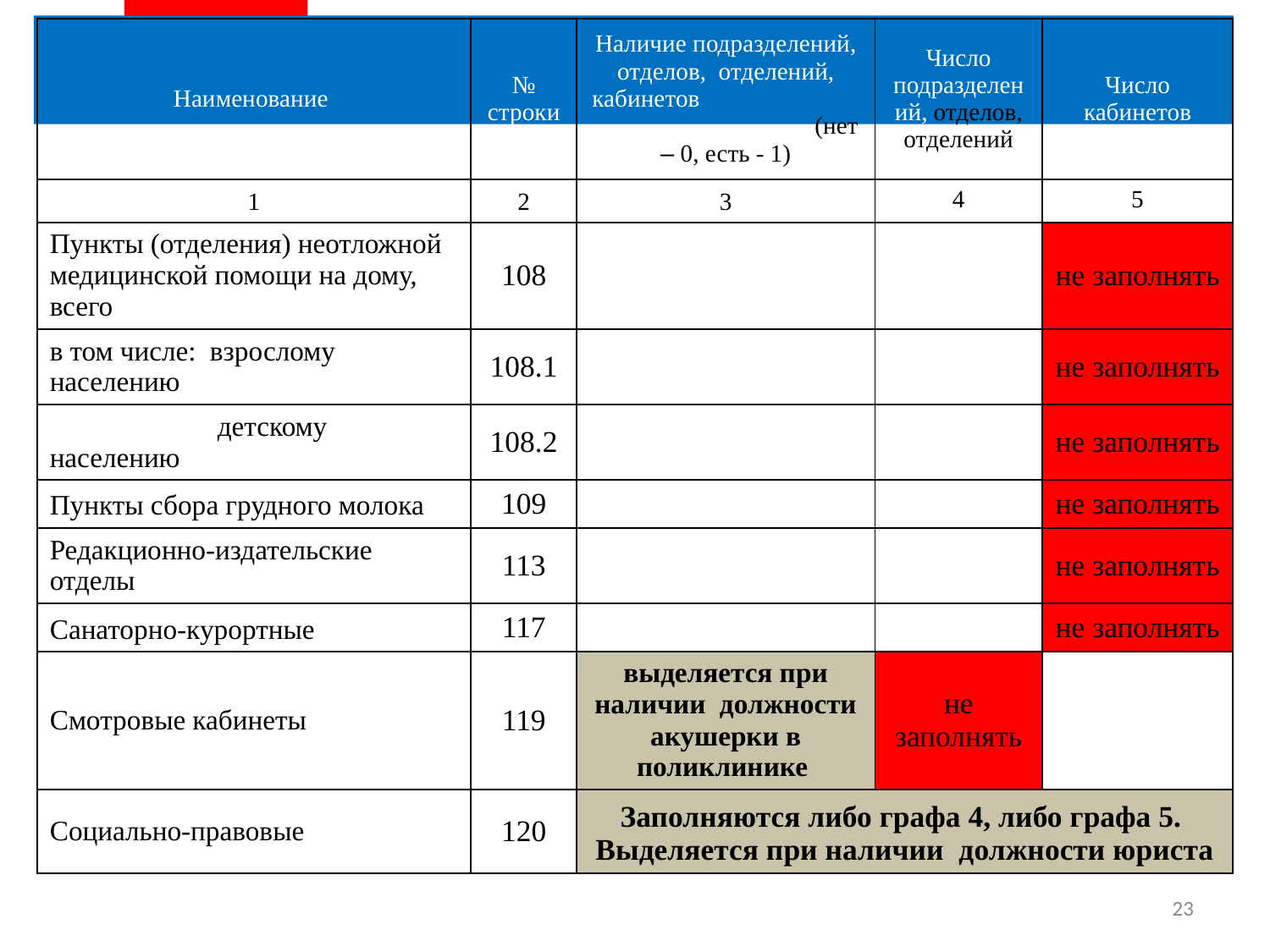

| Наименование | № строки | Наличие подразделений, отделов, отделений, кабинетов (нет – 0, есть - 1) | Число подразделений, отделов, отделений | Число кабинетов |
| --- | --- | --- | --- | --- |
| 1 | 2 | 3 | 4 | 5 |
| Пункты (отделения) неотложной медицинской помощи на дому, всего | 108 |  |  | не заполнять |
| в том числе: взрослому населению | 108.1 |  |  | не заполнять |
| детскому населению | 108.2 |  |  | не заполнять |
| Пункты сбора грудного молока | 109 |  |  | не заполнять |
| Редакционно-издательские отделы | 113 |  |  | не заполнять |
| Санаторно-курортные | 117 |  |  | не заполнять |
| Смотровые кабинеты | 119 | выделяется при наличии должности акушерки в поликлинике | не заполнять |  |
| Социально-правовые | 120 | Заполняются либо графа 4, либо графа 5. Выделяется при наличии должности юриста |  |  |
23